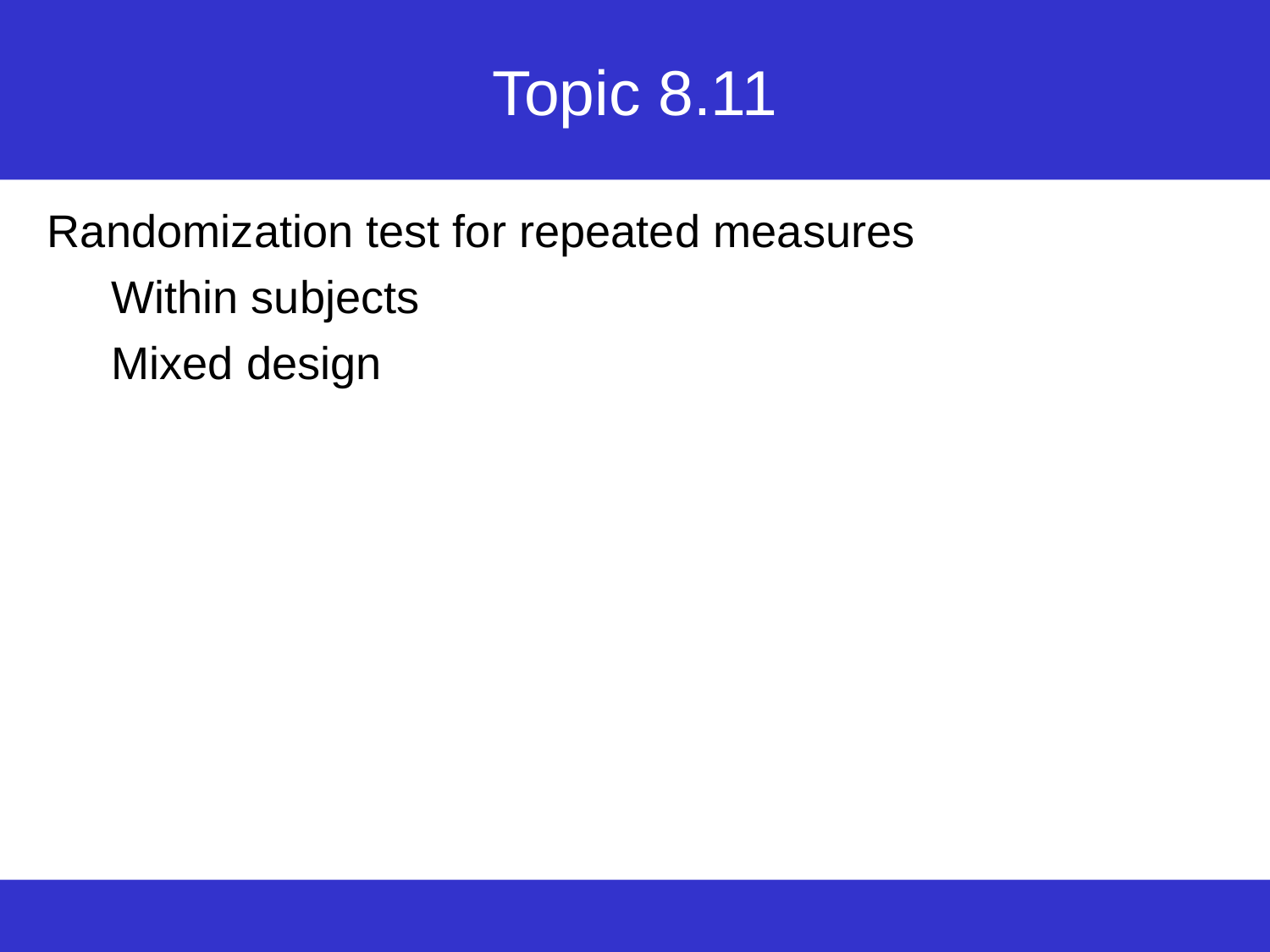

# Topic 8.11
Randomization test for repeated measures
Within subjects
Mixed design